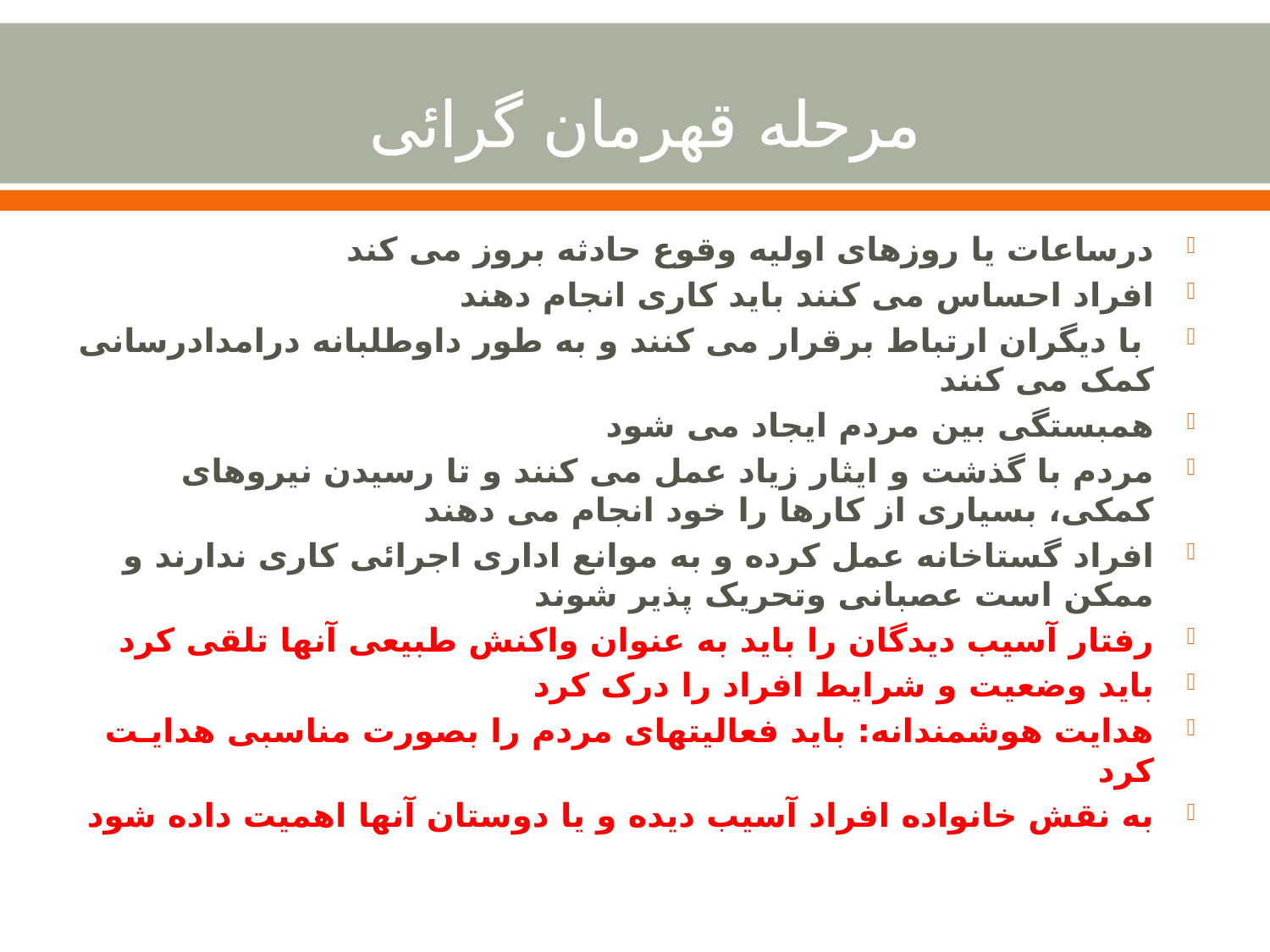

# مرحله قهرمان گرائی
درساعات يا روزهای اوليه وقوع حادثه بروز می کند
افراد احساس می کنند بايد کاری انجام دهند
 با ديگران ارتباط برقرار می کنند و به طور داوطلبانه درامدادرسانی کمک می کنند
همبستگی بين مردم ايجاد می شود
مردم با گذشت و ايثار زياد عمل می کنند و تا رسيدن نيروهای کمکی، بسياری از کارها را خود انجام می دهند
افراد گستاخانه عمل کرده و به موانع اداری اجرائی کاری ندارند و ممکن است عصبانی وتحريک پذير شوند
رفتار آسيب ديدگان را بايد به عنوان واکنش طبيعی آنها تلقی کرد
بايد وضعيت و شرايط افراد را درک کرد
هدايت هوشمندانه: بايد فعاليتهای مردم را بصورت مناسبی هدايـت کرد
به نقش خانواده افراد آسيب ديده و يا دوستان آنها اهميت داده شود